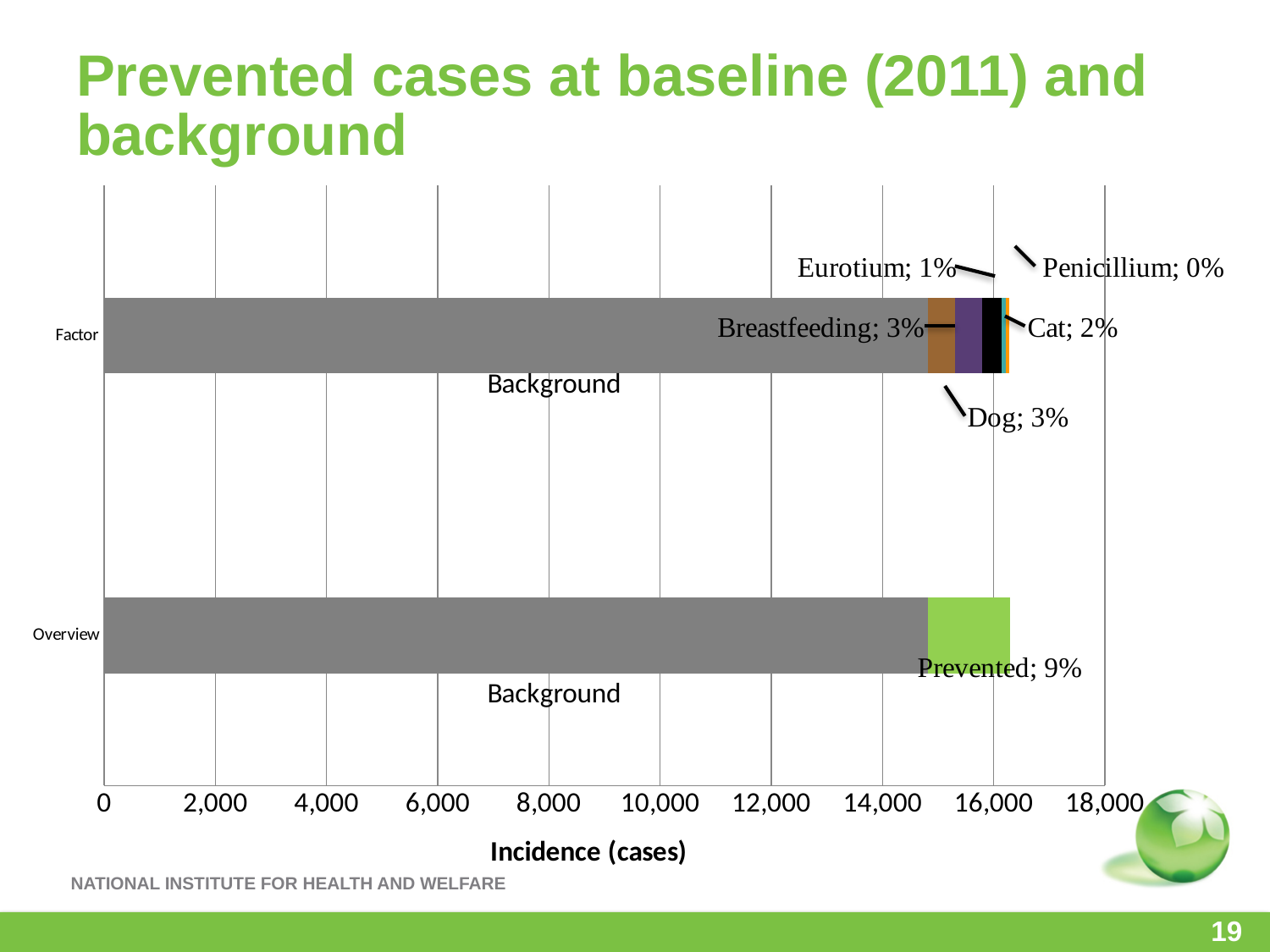

# Prevented cases at baseline (2011) and background

### Chart

| Category | Background | Prevented | Dog_I | Breastshort_P | Cat_I | Eurotium_P | Penicillium_P |
|---|---|---|---|---|---|---|---|
| Overview | 14818.0 | 1467.3611671794874 | None | None | None | None | None |
| Factor | 14818.0 | None | 490.88592 | 495.37128846153854 | 344.1396 | 72.99137999999992 | 49.81951333333332 |
19